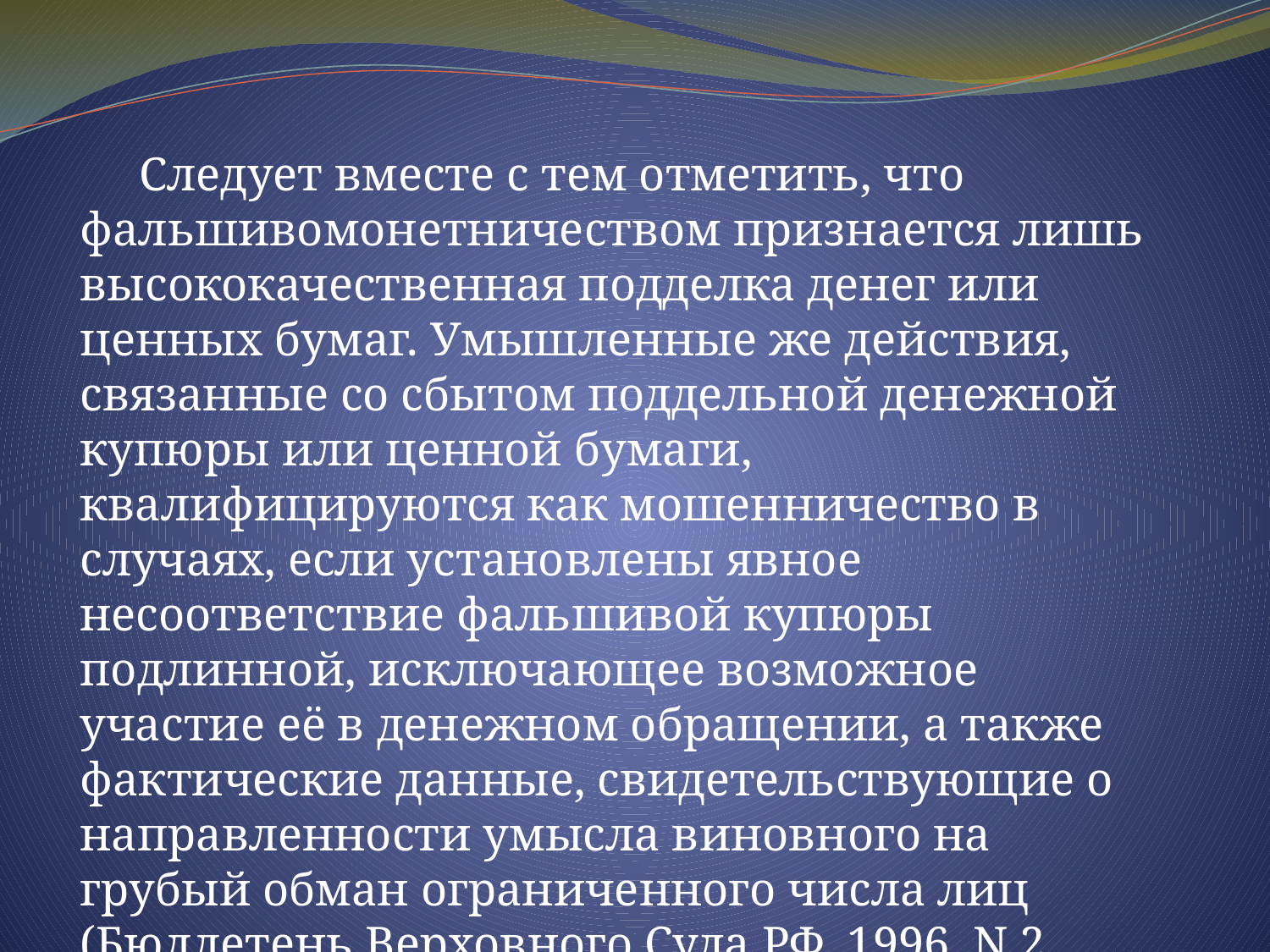

Следует вместе с тем отметить, что фальшивомонетничеством признается лишь высококачественная подделка денег или ценных бумаг. Умышленные же действия, связанные со сбытом поддельной денежной купюры или ценной бумаги, квалифицируются как мошенничество в случаях, если установлены явное несоответствие фальшивой купюры подлинной, исключающее возможное участие её в денежном обращении, а также фактические данные, свидетельствующие о направленности умысла виновного на грубый обман ограниченного числа лиц (Бюллетень Верховного Суда РФ. 1996. N 2. С.8).